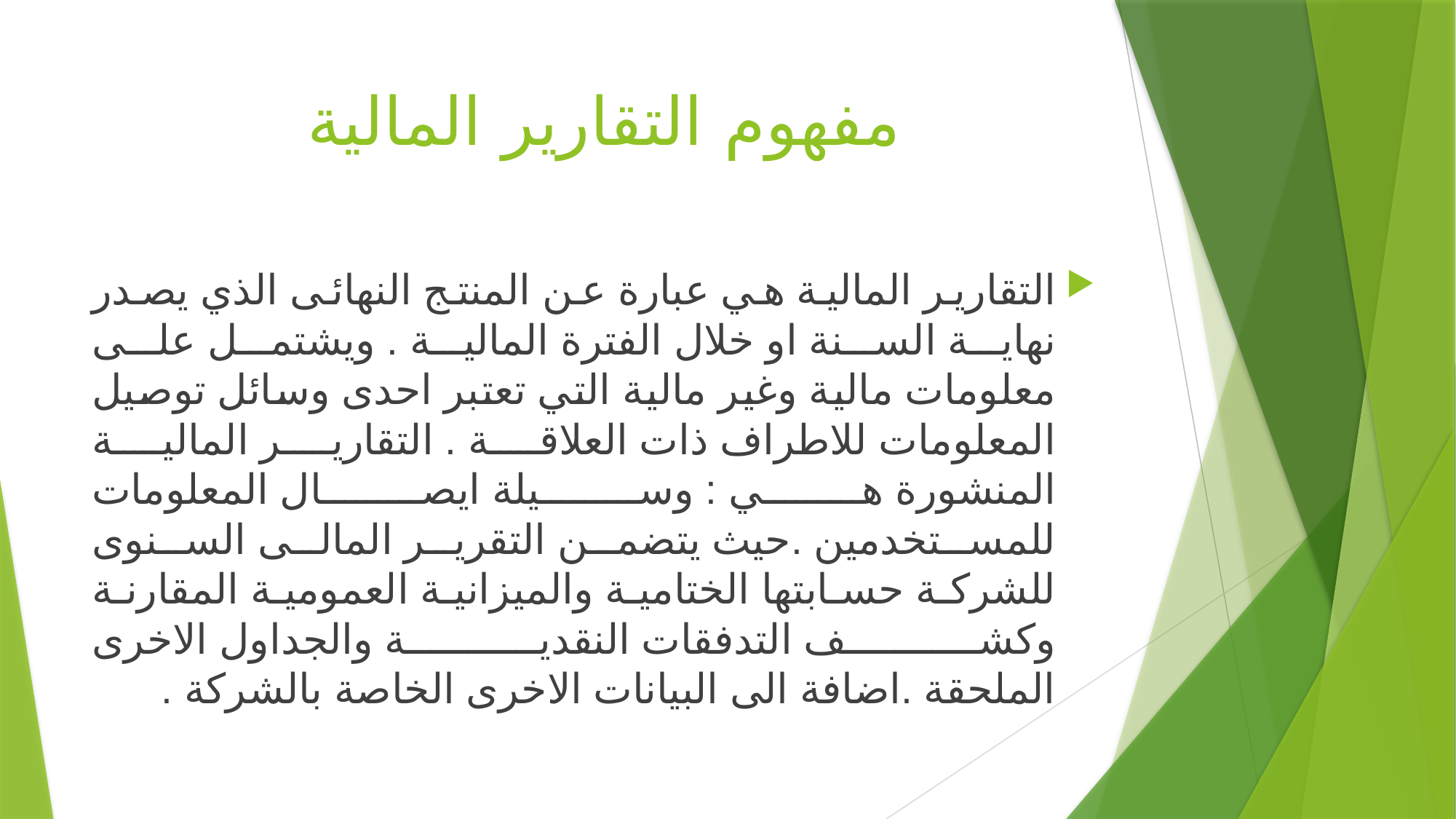

# مفهوم التقارير المالية
التقارير المالية هي عبارة عن المنتج النهائى الذي يصدر نهاية السنة او خلال الفترة المالية . ويشتمل على معلومات مالية وغير مالية التي تعتبر احدى وسائل توصيل المعلومات للاطراف ذات العلاقة . التقارير المالية المنشورة هي : وسيلة ايصال المعلومات للمستخدمين .حيث يتضمن التقرير المالى السنوى للشركة حسابتها الختامية والميزانية العمومية المقارنة وكشف التدفقات النقدية والجداول الاخرى الملحقة .اضافة الى البيانات الاخرى الخاصة بالشركة .